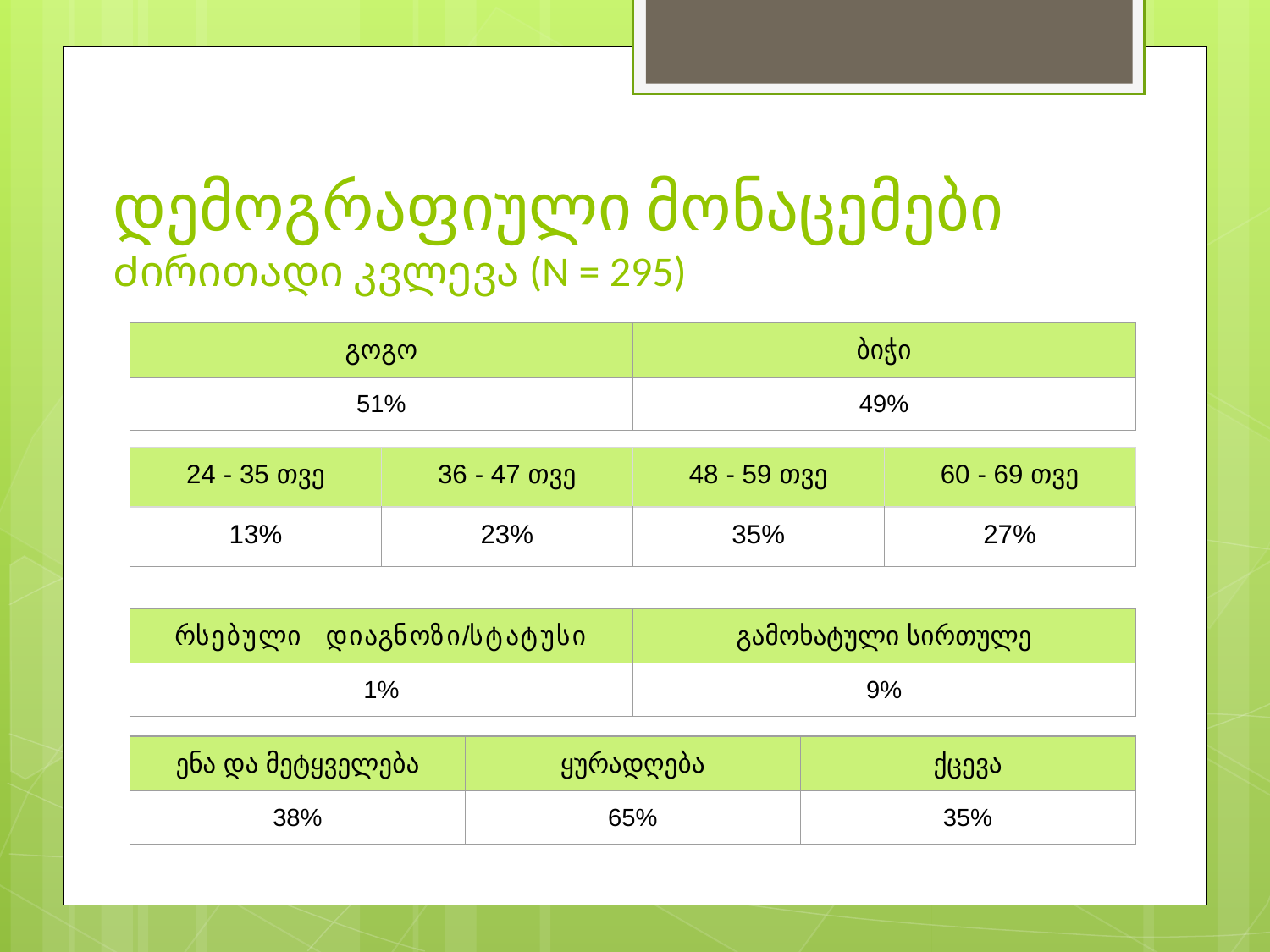

# დემოგრაფიული მონაცემები
Ძირითადი კვლევა (N = 295)

| გოგო | ბიჭი |
| --- | --- |
| 51% | 49% |
| 24 - 35 თვე | 36 - 47 თვე | 48 - 59 თვე | 60 - 69 თვე |
| --- | --- | --- | --- |
| 13% | 23% | 35% | 27% |
| Არსებული დიაგნოზი/სტატუსი | გამოხატული სირთულე |
| --- | --- |
| 1% | 9% |
| ენა და მეტყველება | ყურადღება | ქცევა |
| --- | --- | --- |
| 38% | 65% | 35% |